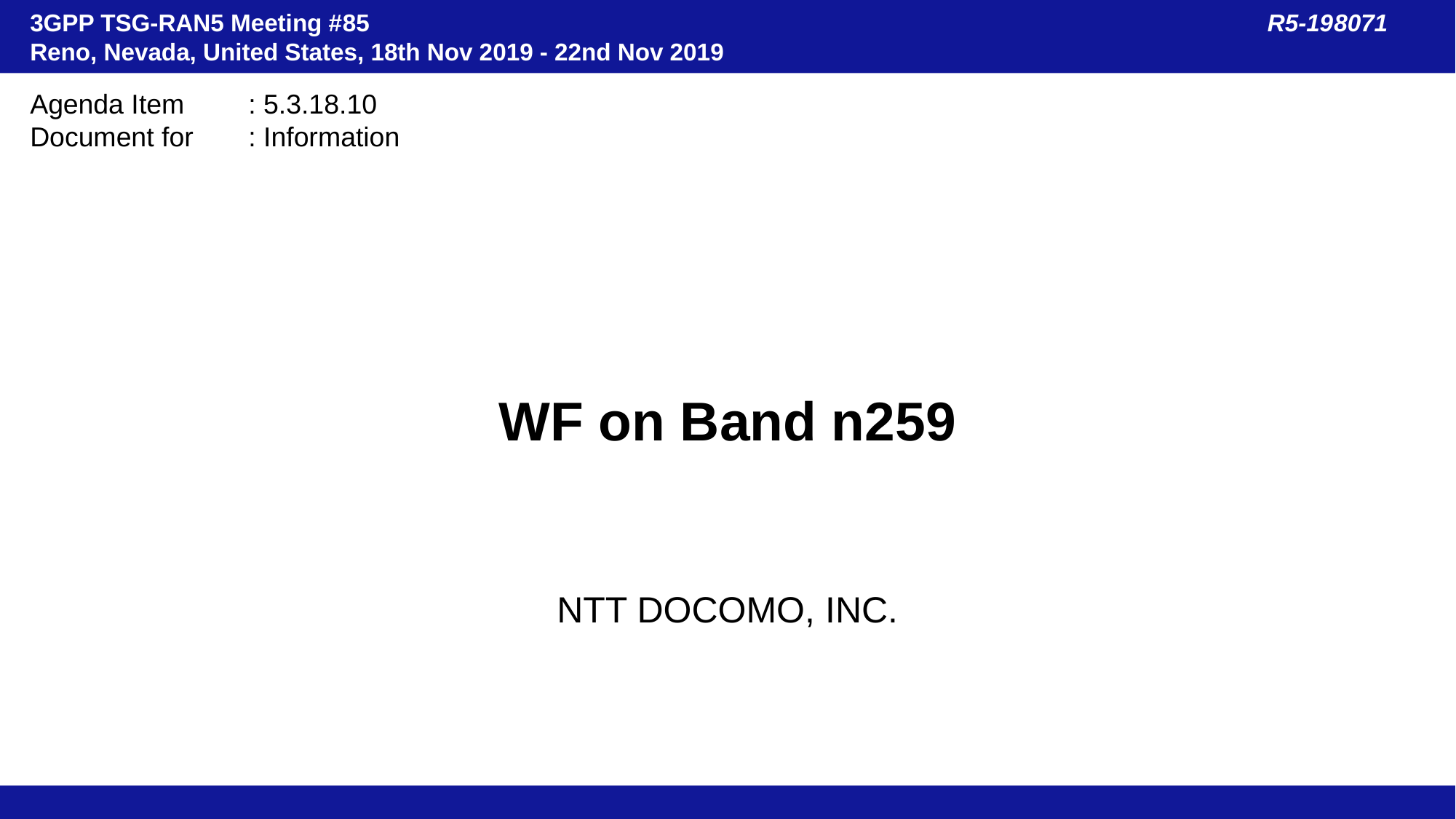

3GPP TSG-RAN5 Meeting #85						                                      R5-198071
Reno, Nevada, United States, 18th Nov 2019 - 22nd Nov 2019
Agenda Item	: 5.3.18.10
Document for	: Information
# WF on Band n259
NTT DOCOMO, INC.